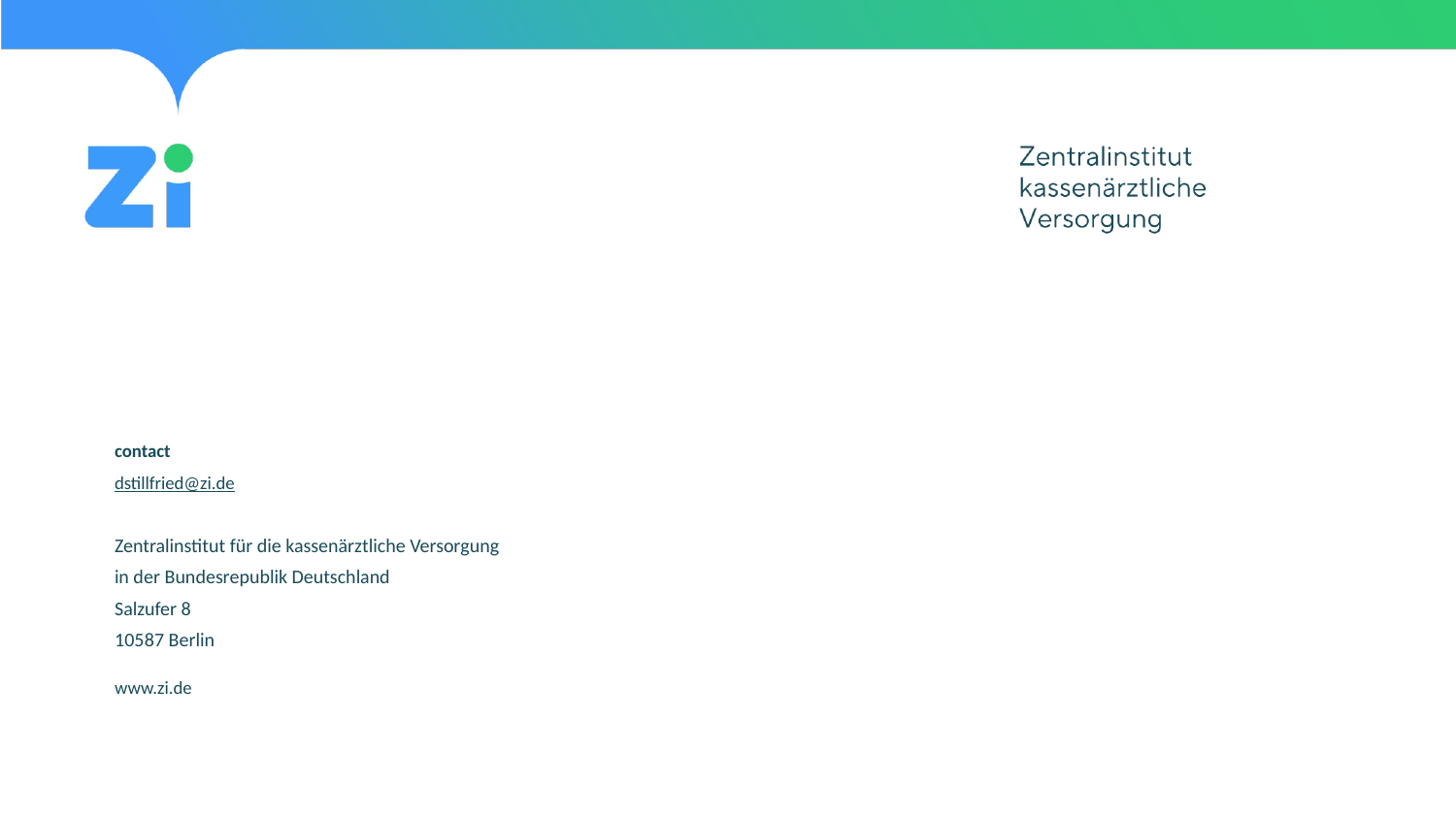

#
contact
dstillfried@zi.de

Zentralinstitut für die kassenärztliche Versorgung
in der Bundesrepublik Deutschland
Salzufer 8
10587 Berlin

www.zi.de

@Zi | Strukturierte medizinische Ersteinschätzung in Deutschland (SmED), Berlin im März 2023